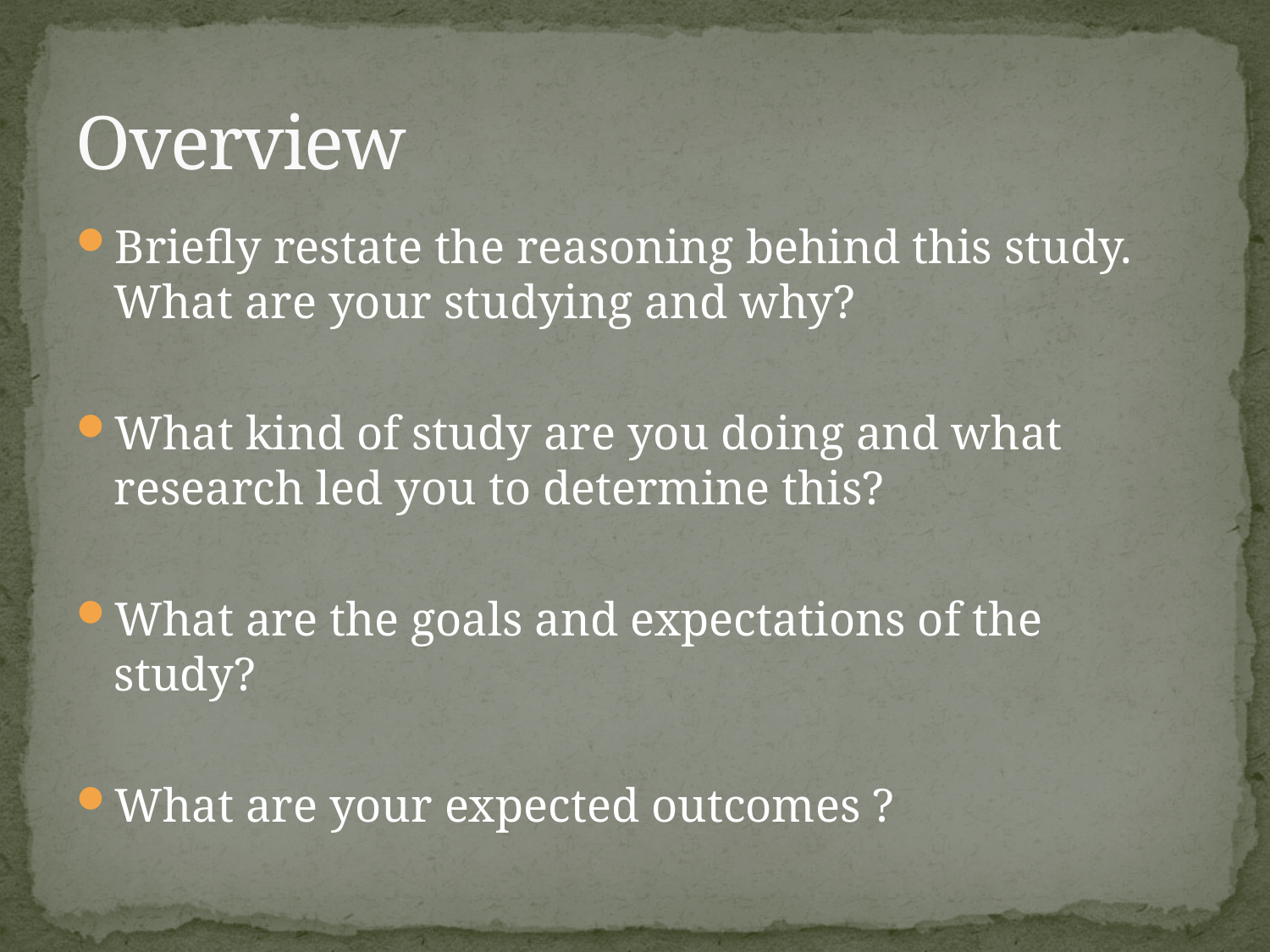

# Overview
Briefly restate the reasoning behind this study. What are your studying and why?

What kind of study are you doing and what research led you to determine this?

What are the goals and expectations of the study?

What are your expected outcomes ?